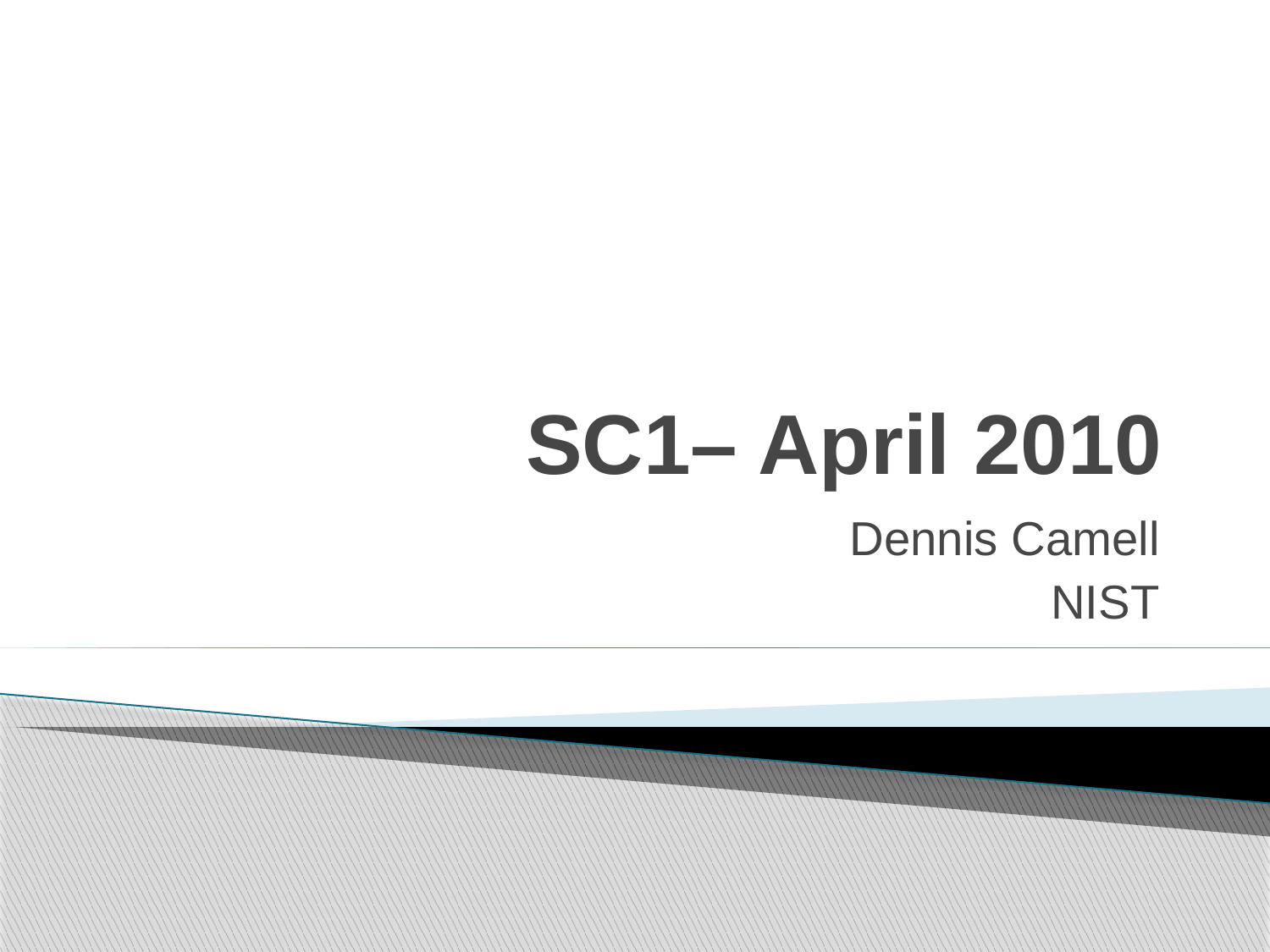

# SC1– April 2010
Dennis Camell
NIST